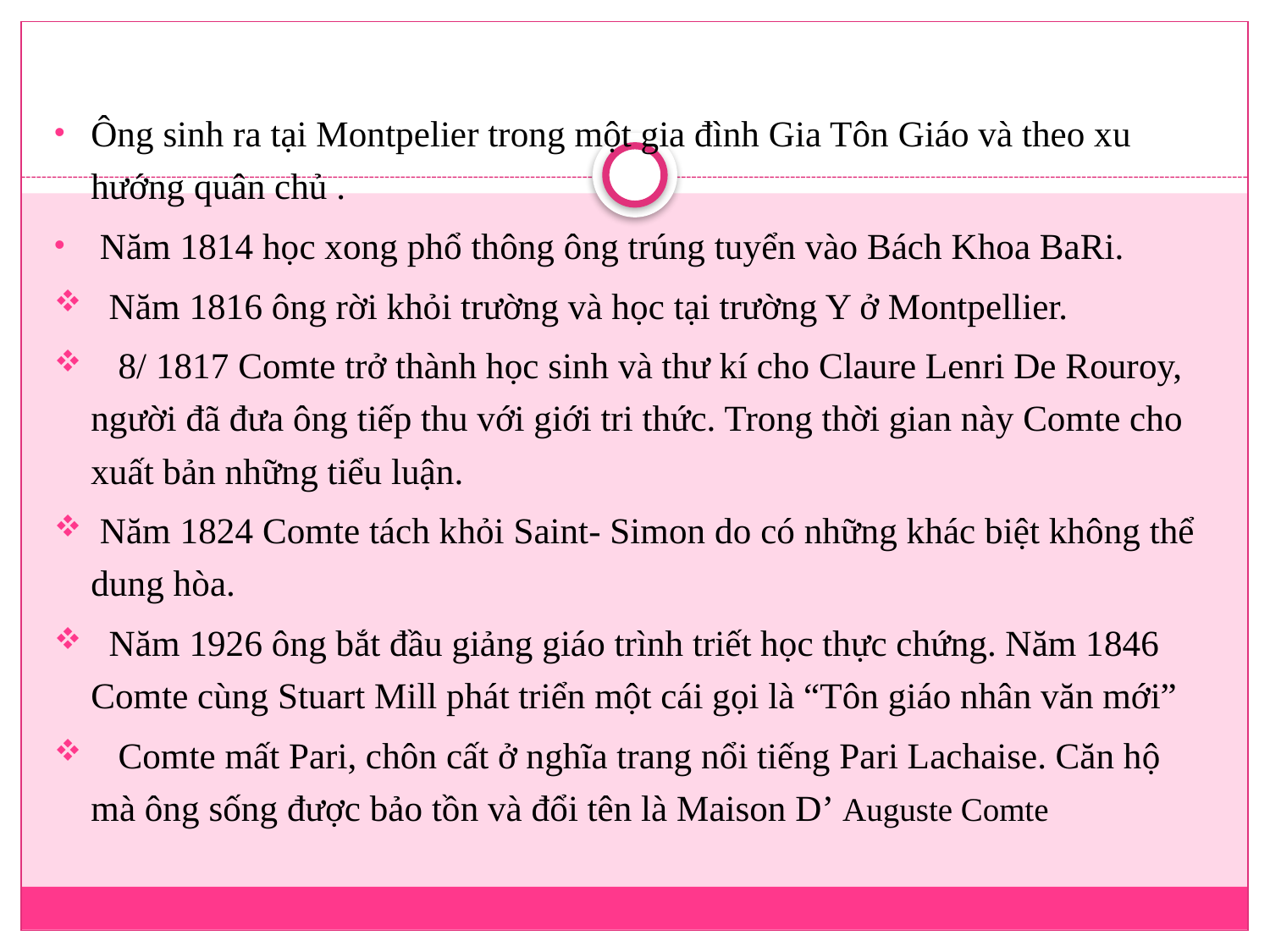

#
Ông sinh ra tại Montpelier trong một gia đình Gia Tôn Giáo và theo xu hướng quân chủ .
 Năm 1814 học xong phổ thông ông trúng tuyển vào Bách Khoa BaRi.
  Năm 1816 ông rời khỏi trường và học tại trường Y ở Montpellier.
   8/ 1817 Comte trở thành học sinh và thư kí cho Claure Lenri De Rouroy, người đã đưa ông tiếp thu với giới tri thức. Trong thời gian này Comte cho xuất bản những tiểu luận.
 Năm 1824 Comte tách khỏi Saint- Simon do có những khác biệt không thể dung hòa.
  Năm 1926 ông bắt đầu giảng giáo trình triết học thực chứng. Năm 1846 Comte cùng Stuart Mill phát triển một cái gọi là “Tôn giáo nhân văn mới”
   Comte mất Pari, chôn cất ở nghĩa trang nổi tiếng Pari Lachaise. Căn hộ mà ông sống được bảo tồn và đổi tên là Maison D’ Auguste Comte